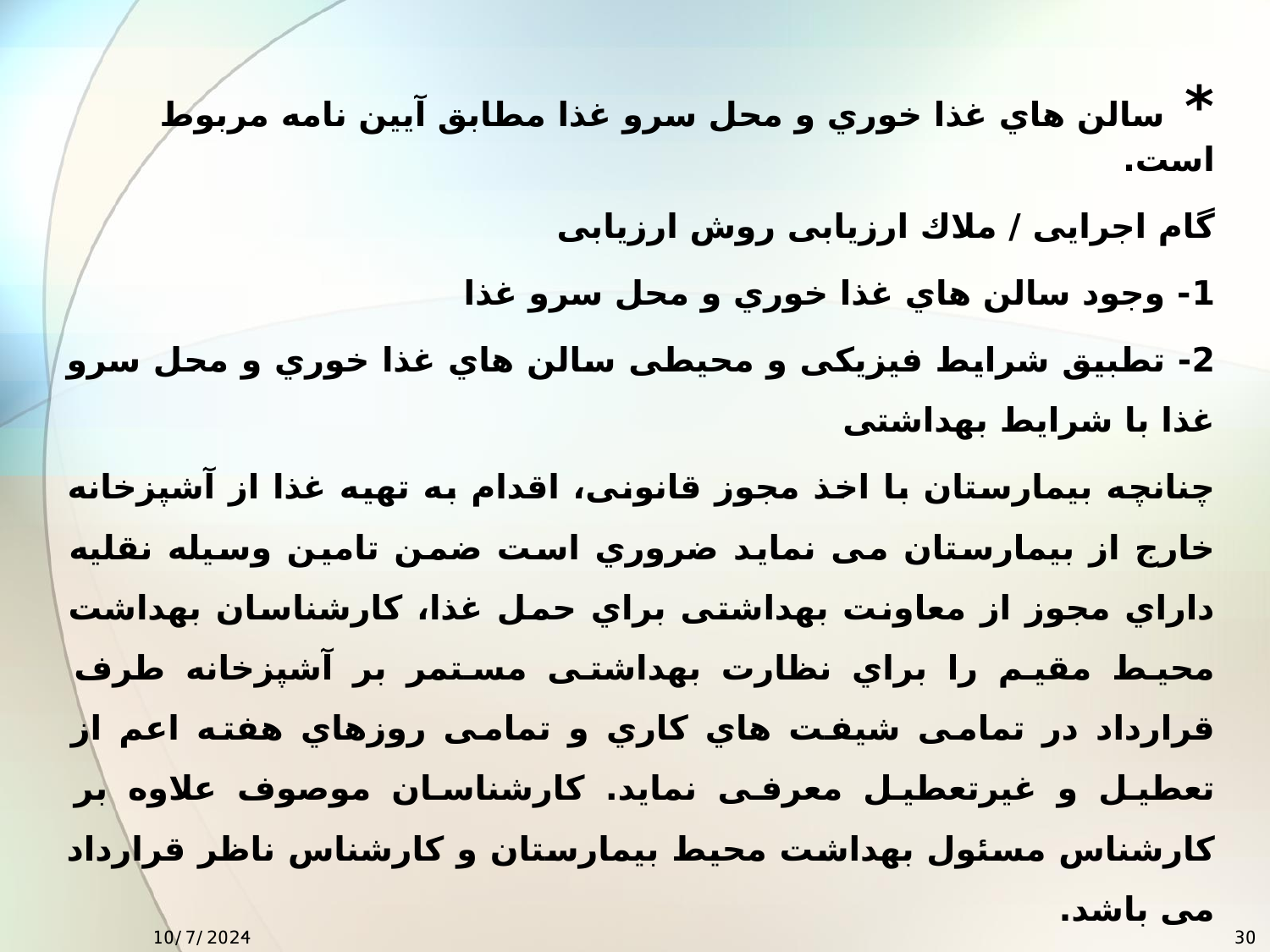

* سالن هاي غذا خوري و محل سرو غذا مطابق آیین نامه مربوط است.
گام اجرایی / ملاك ارزیابی روش ارزیابی
1- وجود سالن هاي غذا خوري و محل سرو غذا
2- تطبیق شرایط فیزیکی و محیطی سالن هاي غذا خوري و محل سرو غذا با شرایط بهداشتی
چنانچه بیمارستان با اخذ مجوز قانونی، اقدام به تهیه غذا از آشپزخانه خارج از بیمارستان می نماید ضروري است ضمن تامین وسیله نقلیه داراي مجوز از معاونت بهداشتی براي حمل غذا، کارشناسان بهداشت محیط مقیم را براي نظارت بهداشتی مستمر بر آشپزخانه طرف قرارداد در تمامی شیفت هاي کاري و تمامی روزهاي هفته اعم از تعطیل و غیرتعطیل معرفی نماید. کارشناسان موصوف علاوه بر کارشناس مسئول بهداشت محیط بیمارستان و کارشناس ناظر قرارداد می باشد.
10/7/2024
30